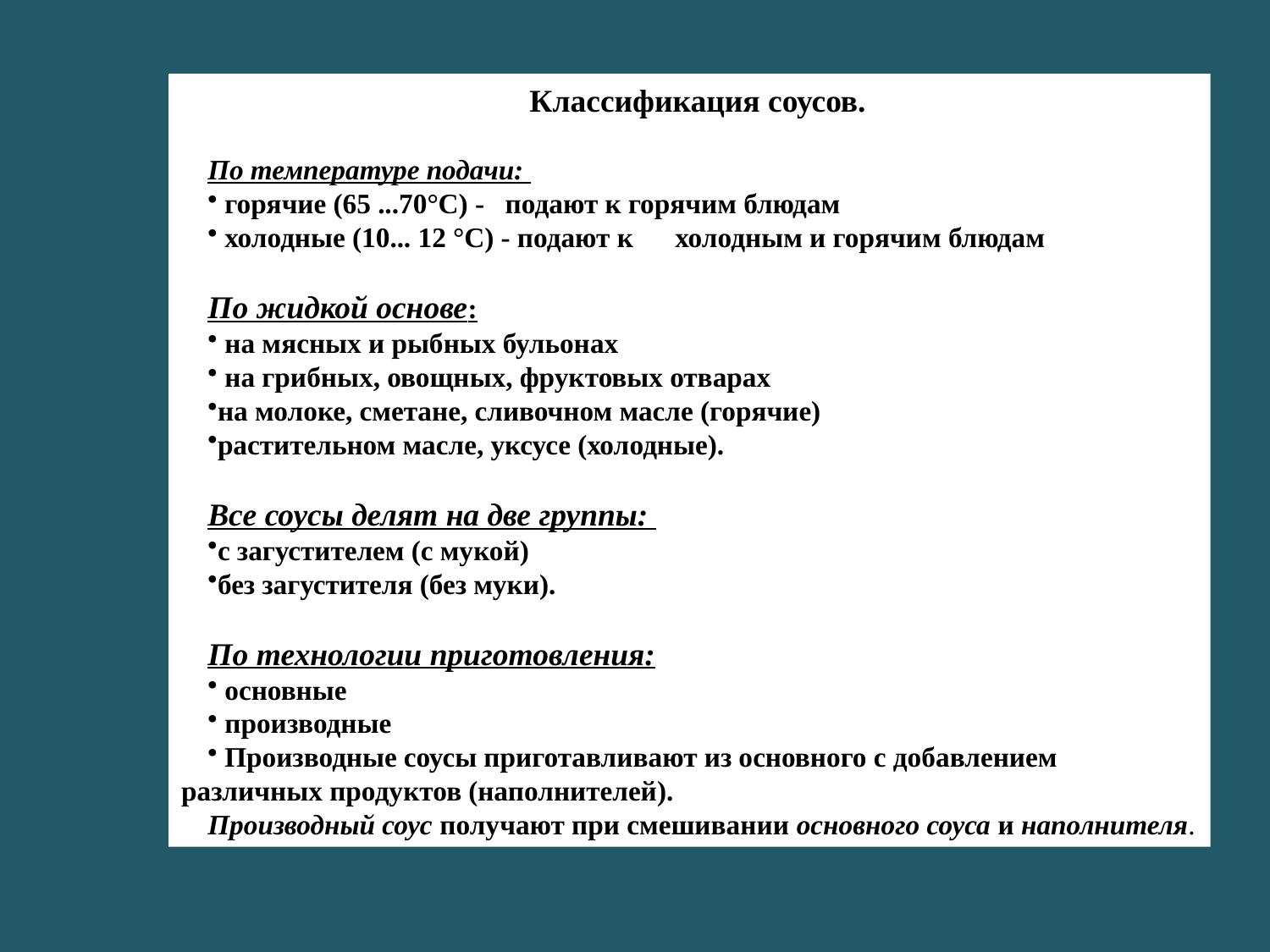

Классификация соусов.

По температуре подачи:
 горячие (65 ...70°С) -   подают к горячим блюдам
 холодные (10... 12 °С) - подают к      холодным и горячим блюдам

По жидкой основе:
 на мясных и рыбных бульонах
 на грибных, овощных, фруктовых отварах
на молоке, сметане, сливочном масле (горячие)
растительном масле, уксусе (холодные).

Все соусы делят на две группы:
с загустителем (с мукой)
без загустителя (без муки).

По технологии приготовления:
 основные
 производные
 Производные соусы приготавливают из основного с добавлением различных продуктов (наполнителей).
Производный соус получают при смешивании основного соуса и наполнителя.